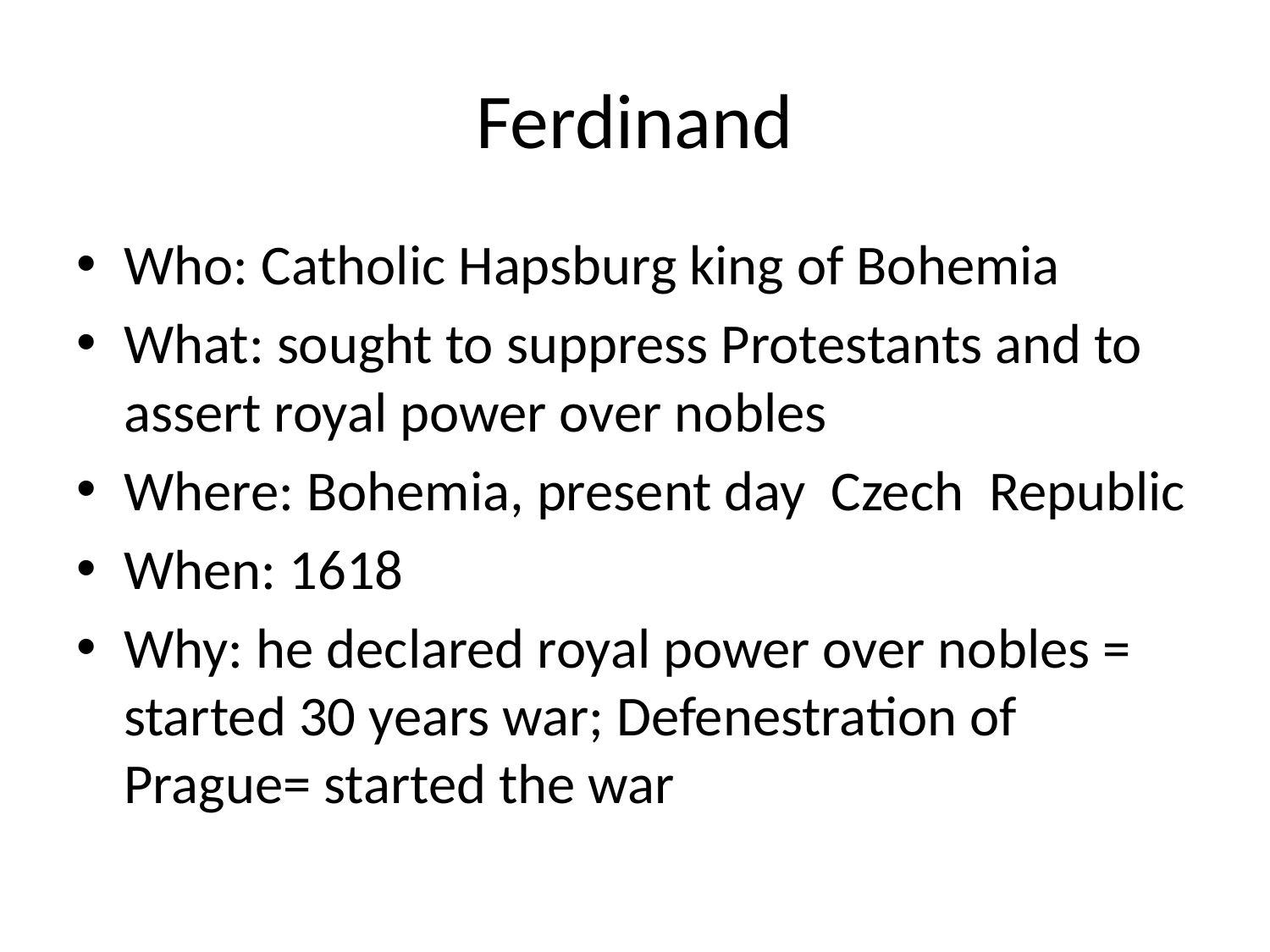

# Ferdinand
Who: Catholic Hapsburg king of Bohemia
What: sought to suppress Protestants and to assert royal power over nobles
Where: Bohemia, present day  Czech  Republic
When: 1618
Why: he declared royal power over nobles = started 30 years war; Defenestration of Prague= started the war